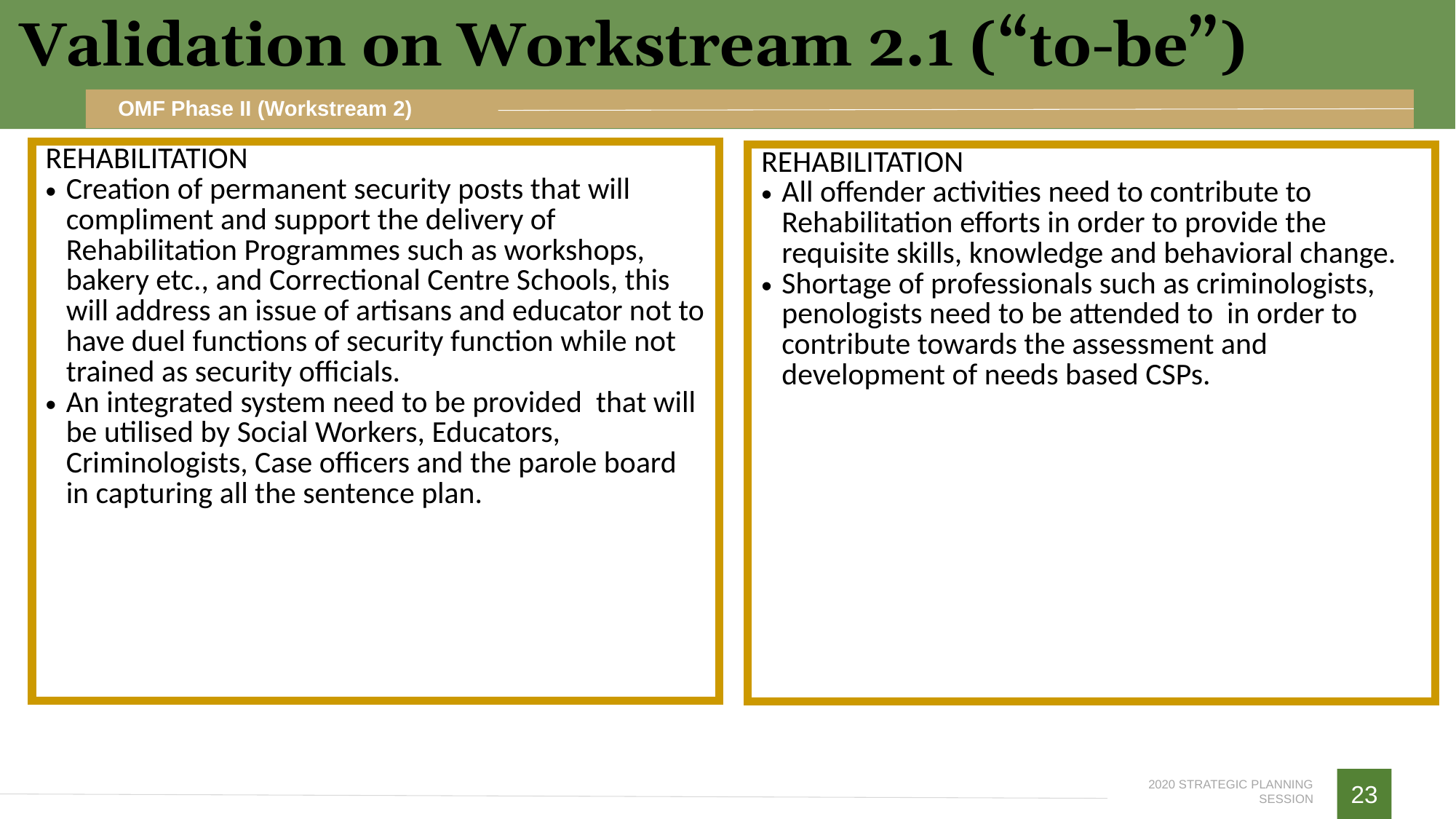

Validation on Workstream 2.1 (“to-be”)
OMF Phase II (Workstream 2)
| REHABILITATION Creation of permanent security posts that will compliment and support the delivery of Rehabilitation Programmes such as workshops, bakery etc., and Correctional Centre Schools, this will address an issue of artisans and educator not to have duel functions of security function while not trained as security officials. An integrated system need to be provided that will be utilised by Social Workers, Educators, Criminologists, Case officers and the parole board in capturing all the sentence plan. |
| --- |
| REHABILITATION All offender activities need to contribute to Rehabilitation efforts in order to provide the requisite skills, knowledge and behavioral change. Shortage of professionals such as criminologists, penologists need to be attended to in order to contribute towards the assessment and development of needs based CSPs. |
| --- |